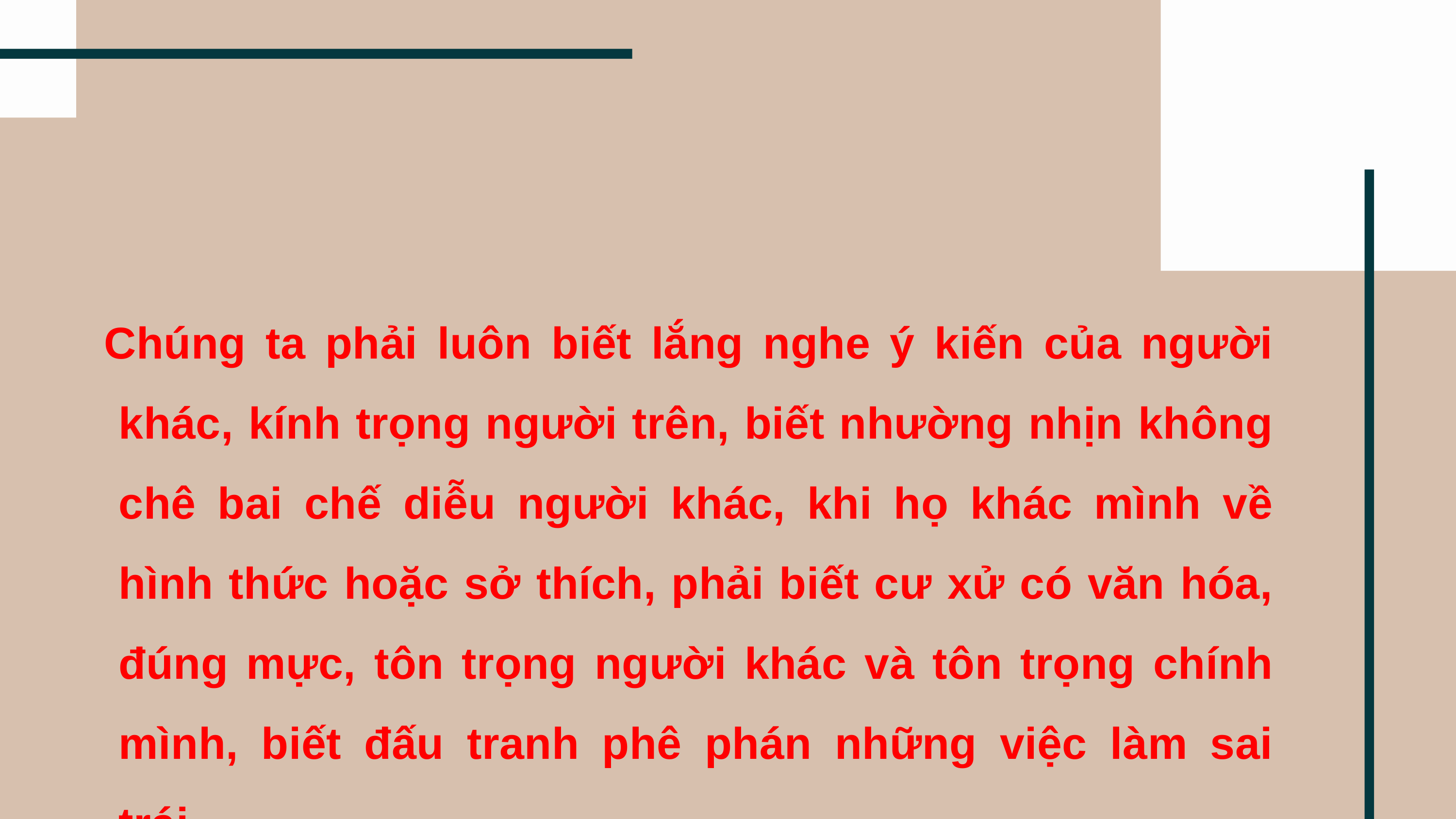

Chúng ta phải luôn biết lắng nghe ý kiến của người khác, kính trọng người trên, biết nhường nhịn không chê bai chế diễu người khác, khi họ khác mình về hình thức hoặc sở thích, phải biết cư xử có văn hóa, đúng mực, tôn trọng người khác và tôn trọng chính mình, biết đấu tranh phê phán những việc làm sai trái.